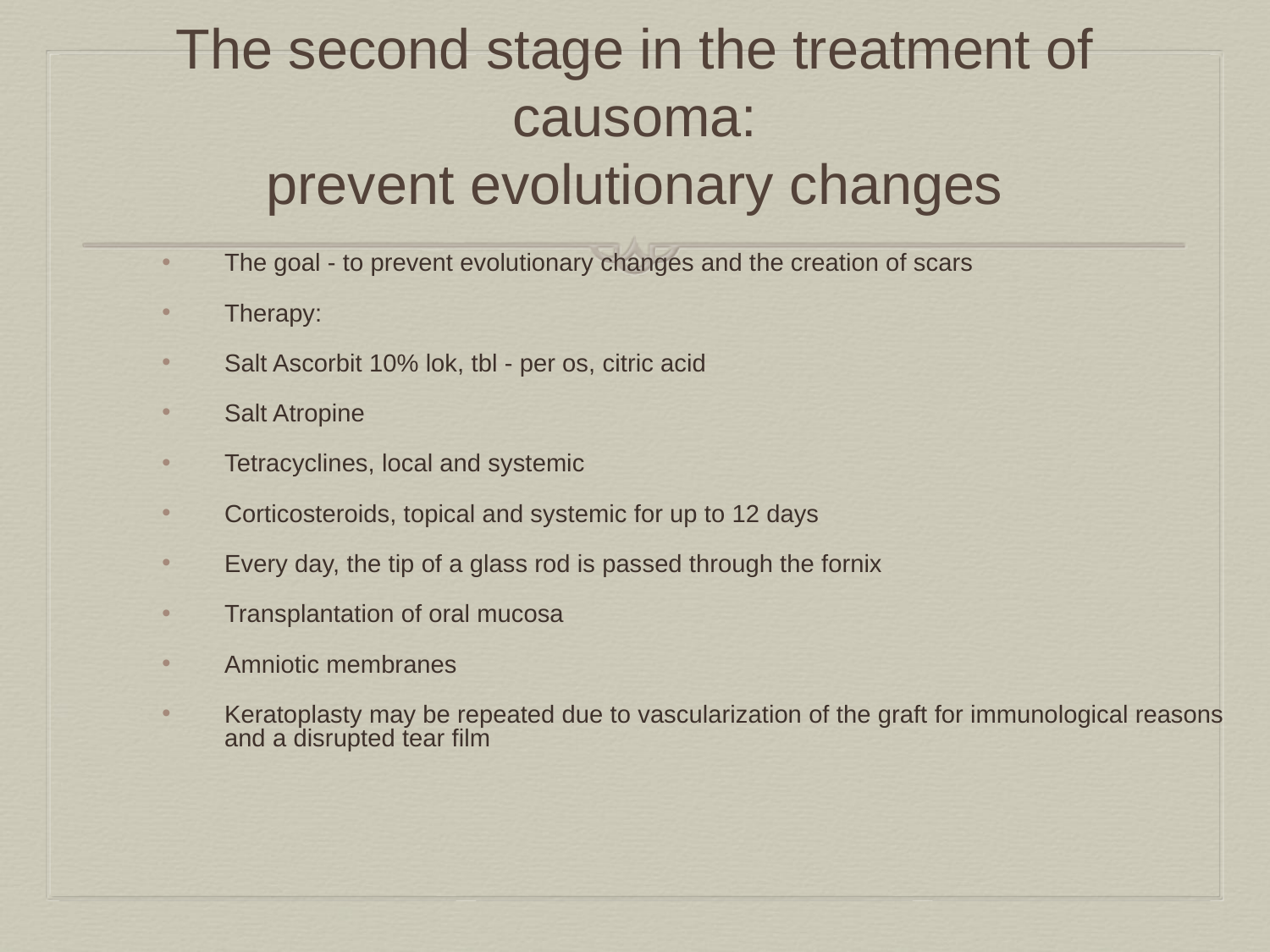

# The second stage in the treatment of causoma:
prevent evolutionary changes

The goal - to prevent evolutionary changes and the creation of scars
Therapy:
Salt Ascorbit 10% lok, tbl - per os, citric acid
Salt Atropine
Tetracyclines, local and systemic
Corticosteroids, topical and systemic for up to 12 days
Every day, the tip of a glass rod is passed through the fornix
Transplantation of oral mucosa
Amniotic membranes
Keratoplasty may be repeated due to vascularization of the graft for immunological reasons and a disrupted tear film